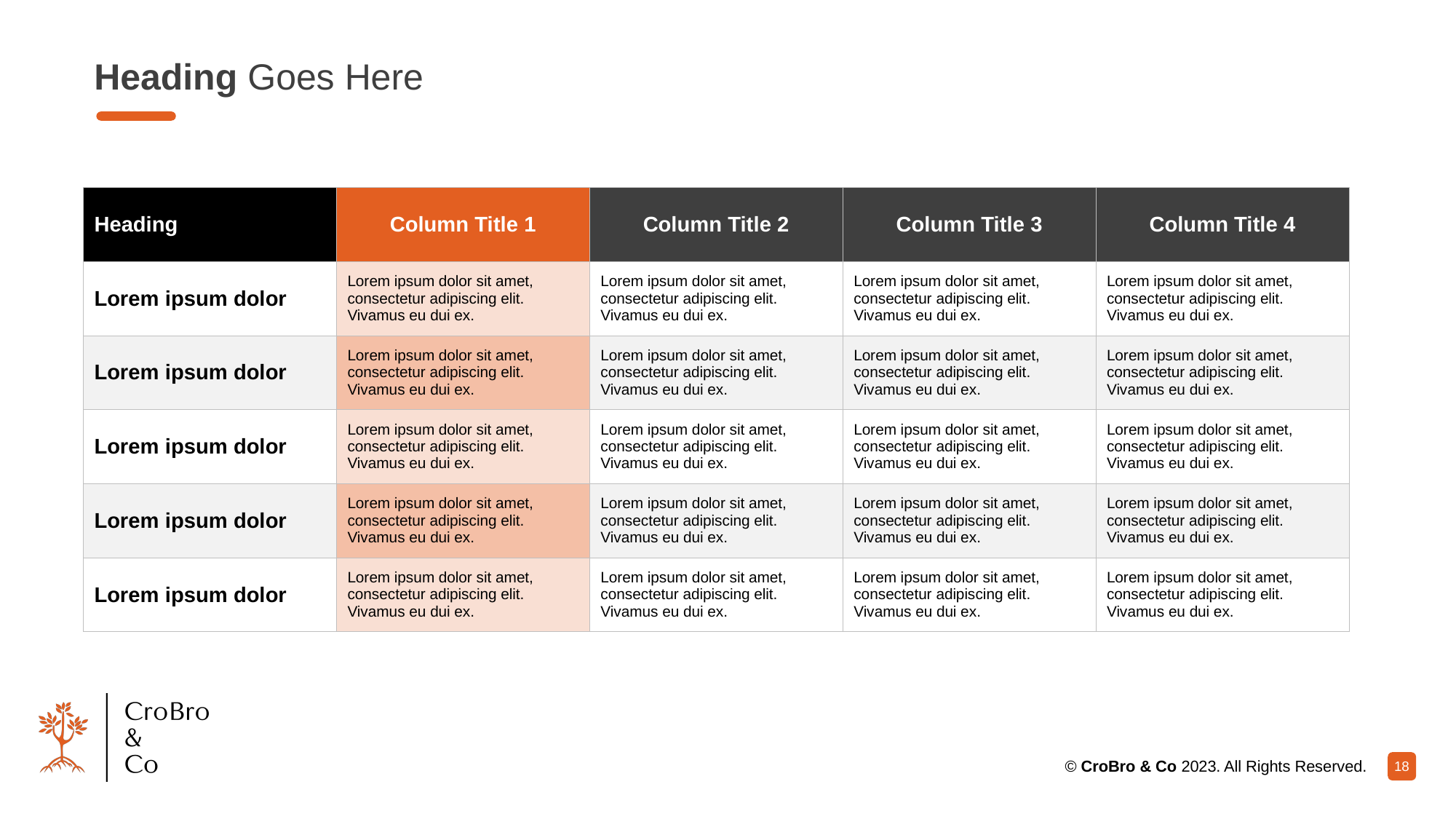

Heading Goes Here
| Heading | Column Title 1 | Column Title 2 | Column Title 3 | Column Title 4 |
| --- | --- | --- | --- | --- |
| Lorem ipsum dolor | Lorem ipsum dolor sit amet, consectetur adipiscing elit. Vivamus eu dui ex. | Lorem ipsum dolor sit amet, consectetur adipiscing elit. Vivamus eu dui ex. | Lorem ipsum dolor sit amet, consectetur adipiscing elit. Vivamus eu dui ex. | Lorem ipsum dolor sit amet, consectetur adipiscing elit. Vivamus eu dui ex. |
| Lorem ipsum dolor | Lorem ipsum dolor sit amet, consectetur adipiscing elit. Vivamus eu dui ex. | Lorem ipsum dolor sit amet, consectetur adipiscing elit. Vivamus eu dui ex. | Lorem ipsum dolor sit amet, consectetur adipiscing elit. Vivamus eu dui ex. | Lorem ipsum dolor sit amet, consectetur adipiscing elit. Vivamus eu dui ex. |
| Lorem ipsum dolor | Lorem ipsum dolor sit amet, consectetur adipiscing elit. Vivamus eu dui ex. | Lorem ipsum dolor sit amet, consectetur adipiscing elit. Vivamus eu dui ex. | Lorem ipsum dolor sit amet, consectetur adipiscing elit. Vivamus eu dui ex. | Lorem ipsum dolor sit amet, consectetur adipiscing elit. Vivamus eu dui ex. |
| Lorem ipsum dolor | Lorem ipsum dolor sit amet, consectetur adipiscing elit. Vivamus eu dui ex. | Lorem ipsum dolor sit amet, consectetur adipiscing elit. Vivamus eu dui ex. | Lorem ipsum dolor sit amet, consectetur adipiscing elit. Vivamus eu dui ex. | Lorem ipsum dolor sit amet, consectetur adipiscing elit. Vivamus eu dui ex. |
| Lorem ipsum dolor | Lorem ipsum dolor sit amet, consectetur adipiscing elit. Vivamus eu dui ex. | Lorem ipsum dolor sit amet, consectetur adipiscing elit. Vivamus eu dui ex. | Lorem ipsum dolor sit amet, consectetur adipiscing elit. Vivamus eu dui ex. | Lorem ipsum dolor sit amet, consectetur adipiscing elit. Vivamus eu dui ex. |